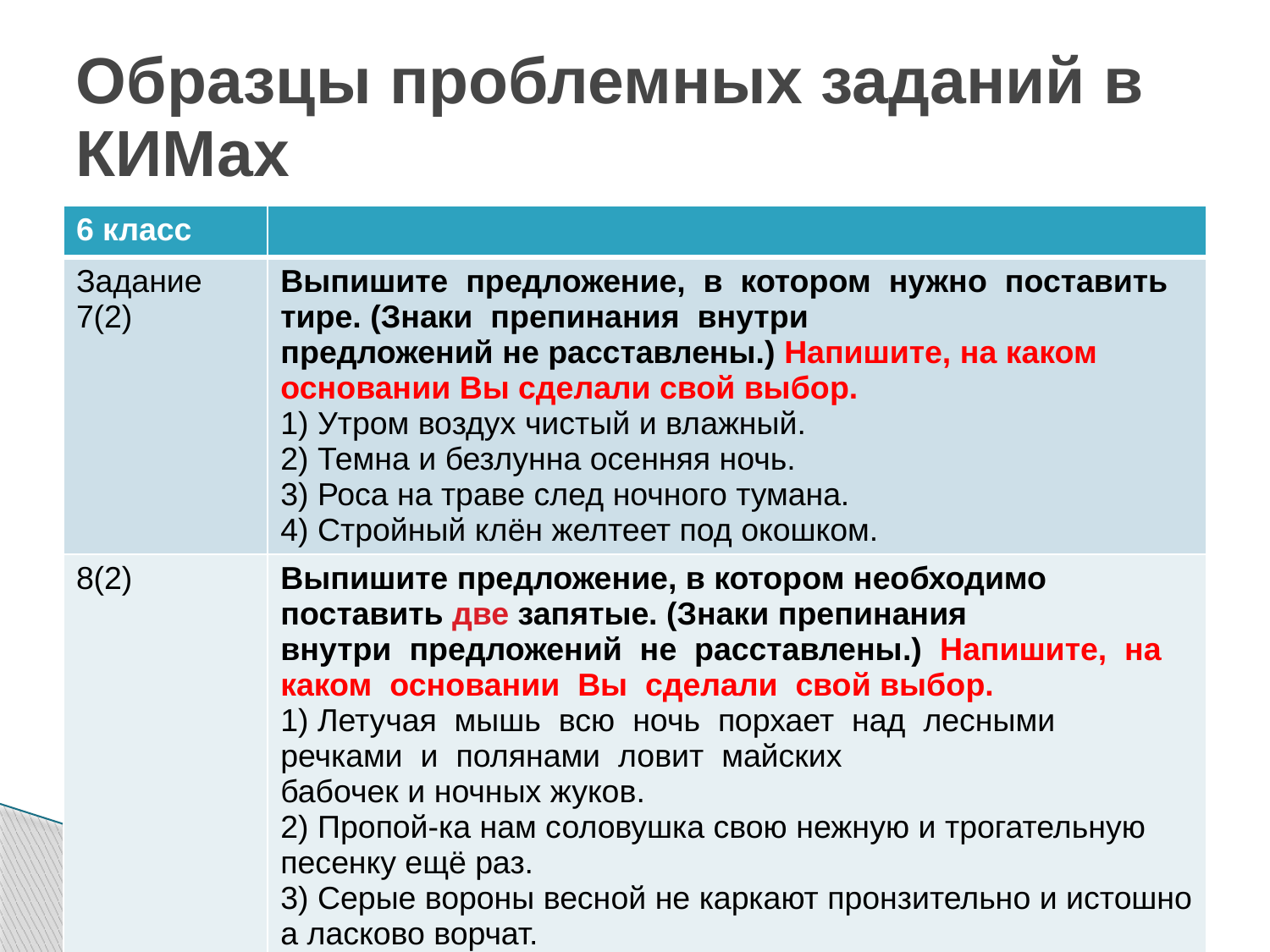

# Образцы проблемных заданий в КИМах
| 6 класс |  |
| --- | --- |
| Задание 7(2) | Выпишите предложение, в котором нужно поставить тире. (Знаки препинания внутри предложений не расставлены.) Напишите, на каком основании Вы сделали свой выбор. 1) Утром воздух чистый и влажный. 2) Темна и безлунна осенняя ночь. 3) Роса на траве след ночного тумана. 4) Стройный клён желтеет под окошком. |
| 8(2) | Выпишите предложение, в котором необходимо поставить две запятые. (Знаки препинания внутри предложений не расставлены.) Напишите, на каком основании Вы сделали свой выбор. 1) Летучая мышь всю ночь порхает над лесными речками и полянами ловит майских бабочек и ночных жуков. 2) Пропой-ка нам соловушка свою нежную и трогательную песенку ещё раз. 3) Серые вороны весной не каркают пронзительно и истошно а ласково ворчат. 4) Молнии ярко осветили весь двор и гром прогрохотал уже над головой. |
| 10 | Составьте и запишите план текста из трёх пунктов. |
| 12(1) | Определите и запишите лексическое значение слова «отводили» (из предложения10. ) Подберите и запишите предложение, в котором данное многозначное слово употреблялось бы в другом значении. |
|  |  |